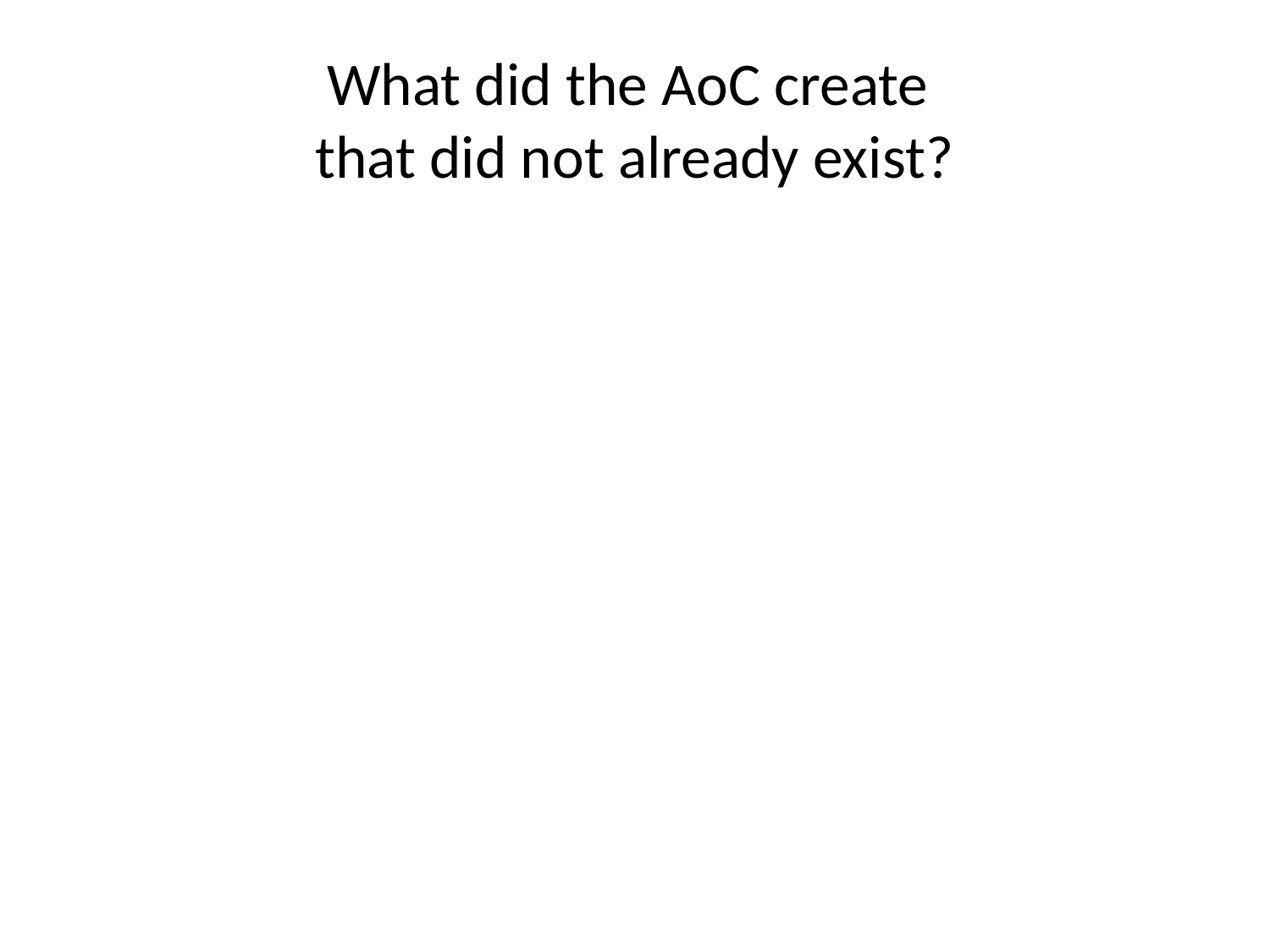

# What did the AoC create that did not already exist?